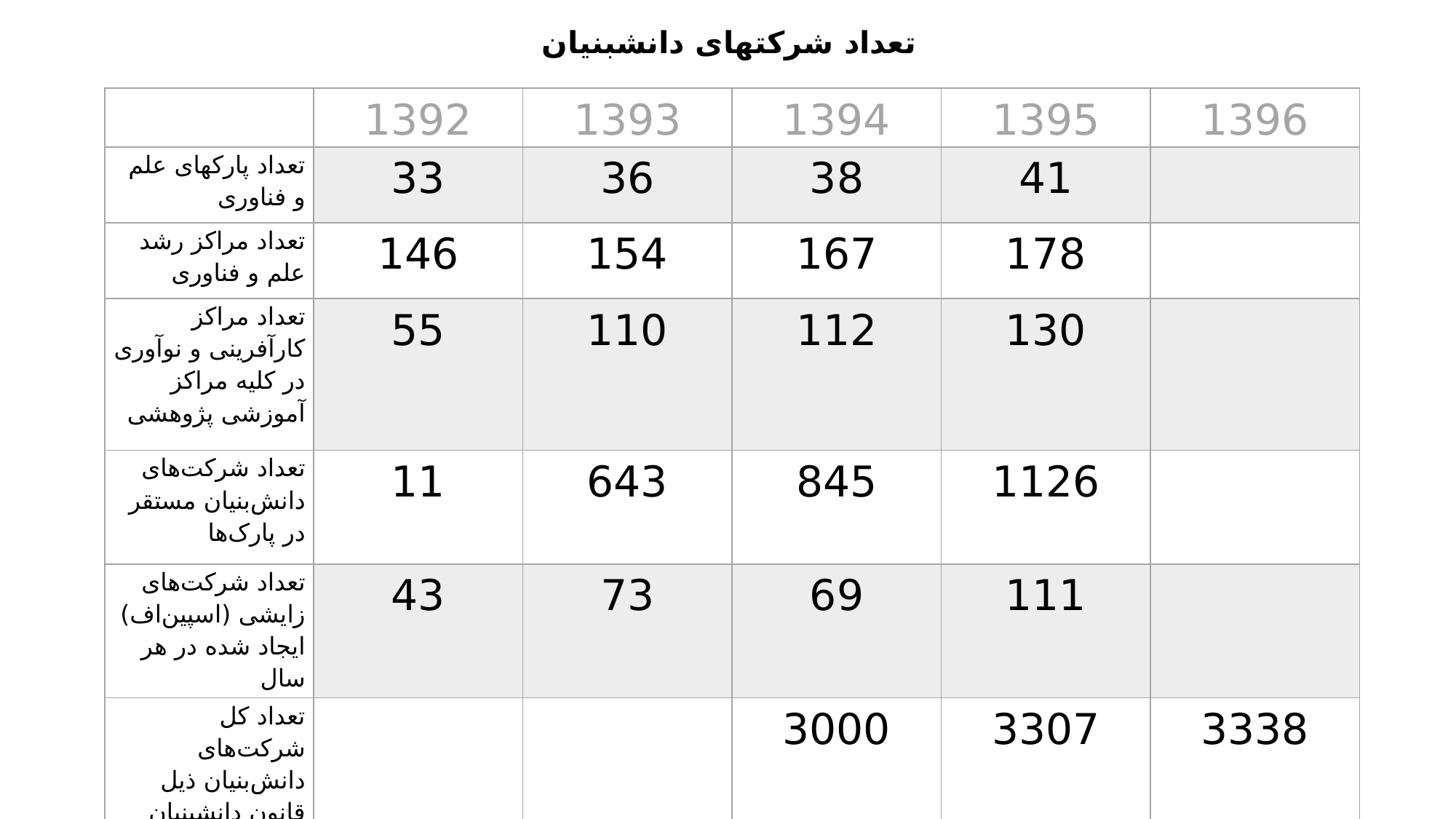

تعداد شرکتهای دانش­بنیان
|  | 1392 | 1393 | 1394 | 1395 | 1396 |
| --- | --- | --- | --- | --- | --- |
| تعداد پارک­های علم و فناوری | 33 | 36 | 38 | 41 |  |
| تعداد مراکز رشد علم و فناوری | 146 | 154 | 167 | 178 |  |
| تعداد مراکز کارآفرینی و نوآوری در کلیه مراکز آموزشی پژوهشی | 55 | 110 | 112 | 130 |  |
| تعداد شرکت‌های دانش‌بنیان مستقر در پارک‌ها | 11 | 643 | 845 | 1126 |  |
| تعداد شرکت‌های زایشی (اسپین‌اف) ایجاد شده در هر سال | 43 | 73 | 69 | 111 |  |
| تعداد کل شرکت‌های دانش‌بنیان ذیل قانون دانش­بنیان |  |  | 3000 | 3307 | 3338 |